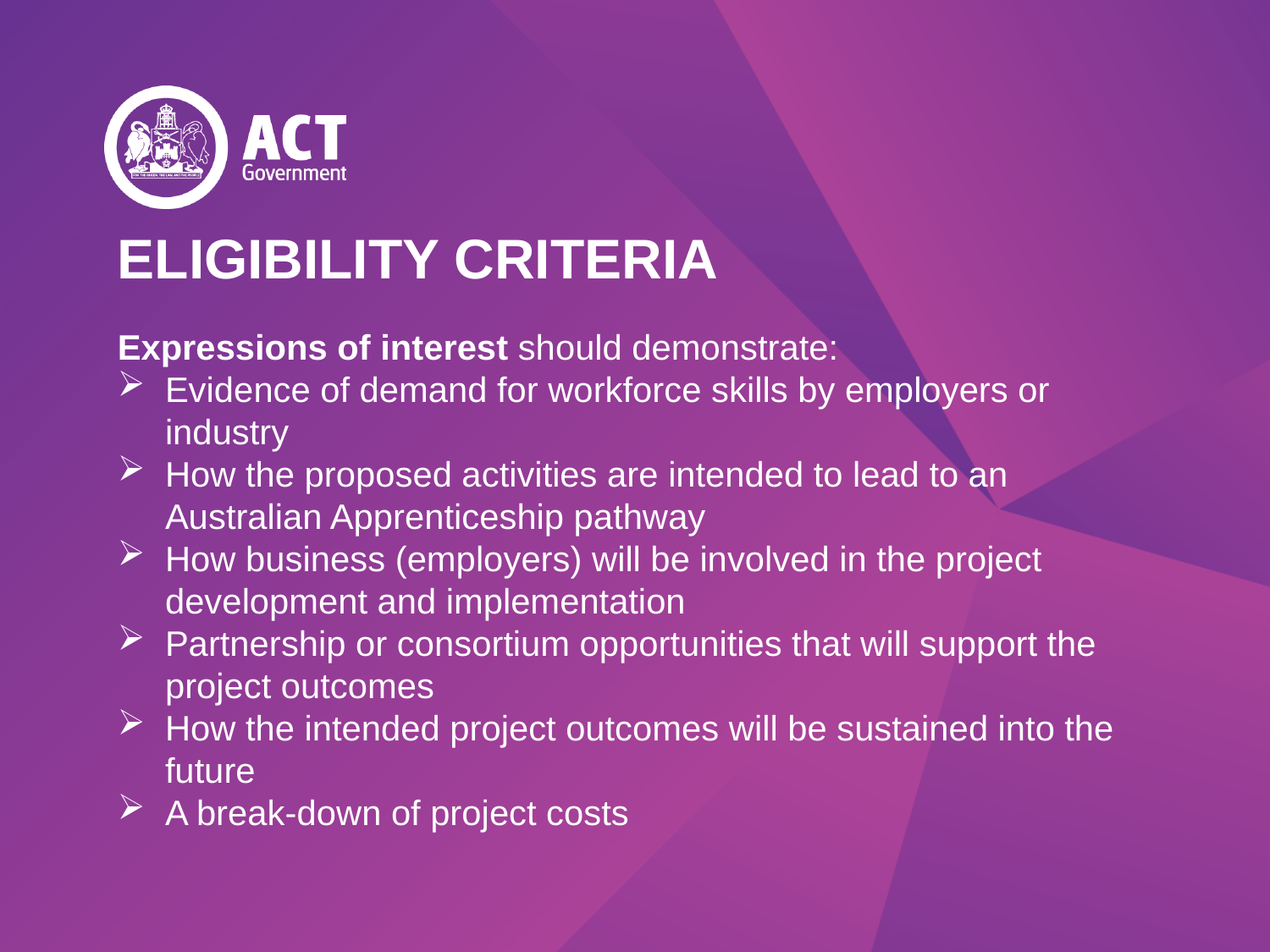

ELIGIBILITY CRITERIA
Expressions of interest should demonstrate:
Evidence of demand for workforce skills by employers or industry
How the proposed activities are intended to lead to an Australian Apprenticeship pathway
How business (employers) will be involved in the project development and implementation
Partnership or consortium opportunities that will support the project outcomes
How the intended project outcomes will be sustained into the future
A break-down of project costs